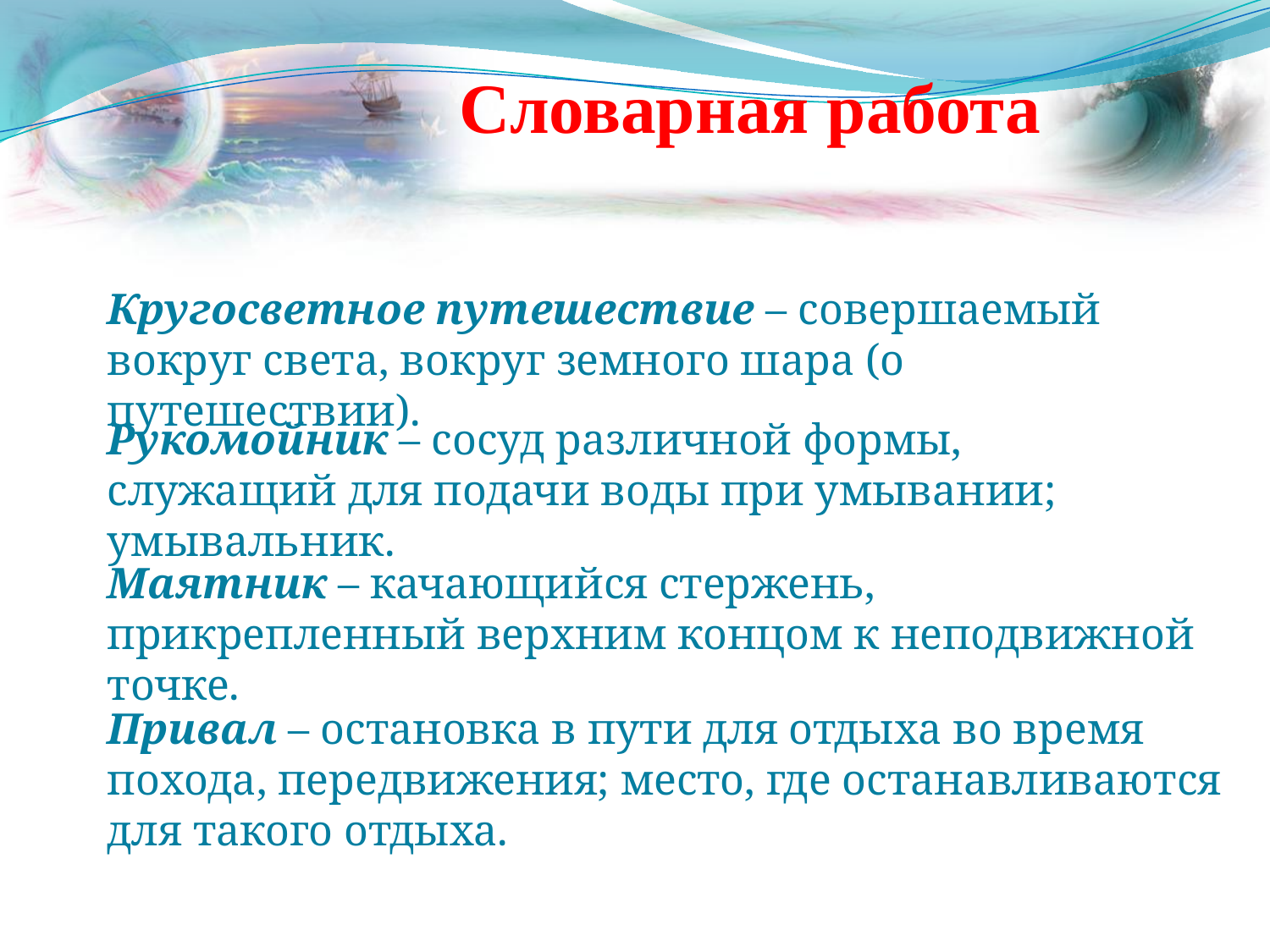

Словарная работа
Кругосветное путешествие – совершаемый вокруг света, вокруг земного шара (о путешествии).
Рукомойник – сосуд различной формы, служащий для подачи воды при умывании; умывальник.
Маятник – качающийся стержень, прикрепленный верхним концом к неподвижной точке.
Привал – остановка в пути для отдыха во время похода, передвижения; место, где останавливаются для такого отдыха.